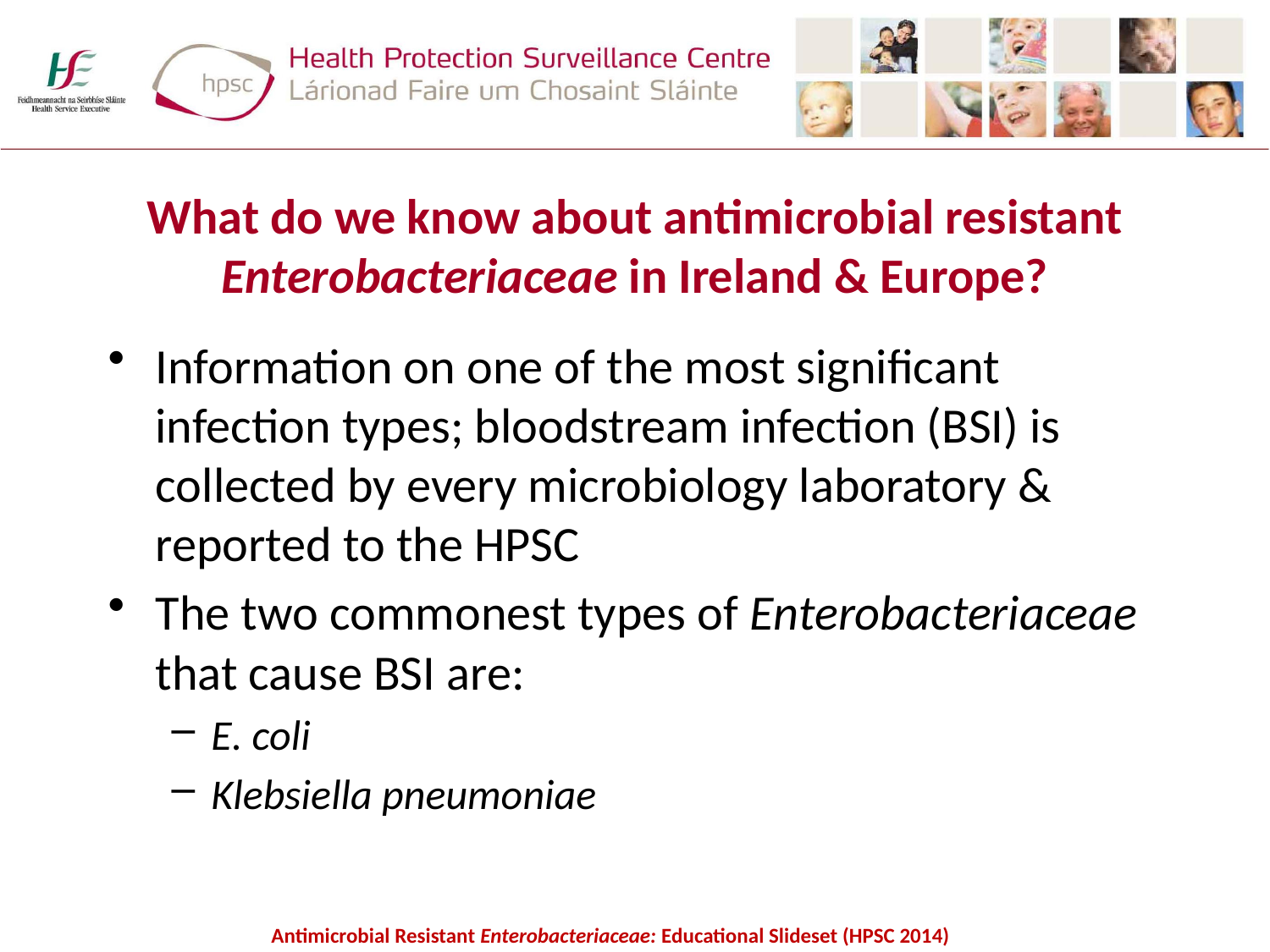

# What do we know about antimicrobial resistant Enterobacteriaceae in Ireland & Europe?
Information on one of the most significant infection types; bloodstream infection (BSI) is collected by every microbiology laboratory & reported to the HPSC
The two commonest types of Enterobacteriaceae that cause BSI are:
E. coli
Klebsiella pneumoniae
Antimicrobial Resistant Enterobacteriaceae: Educational Slideset (HPSC 2014)